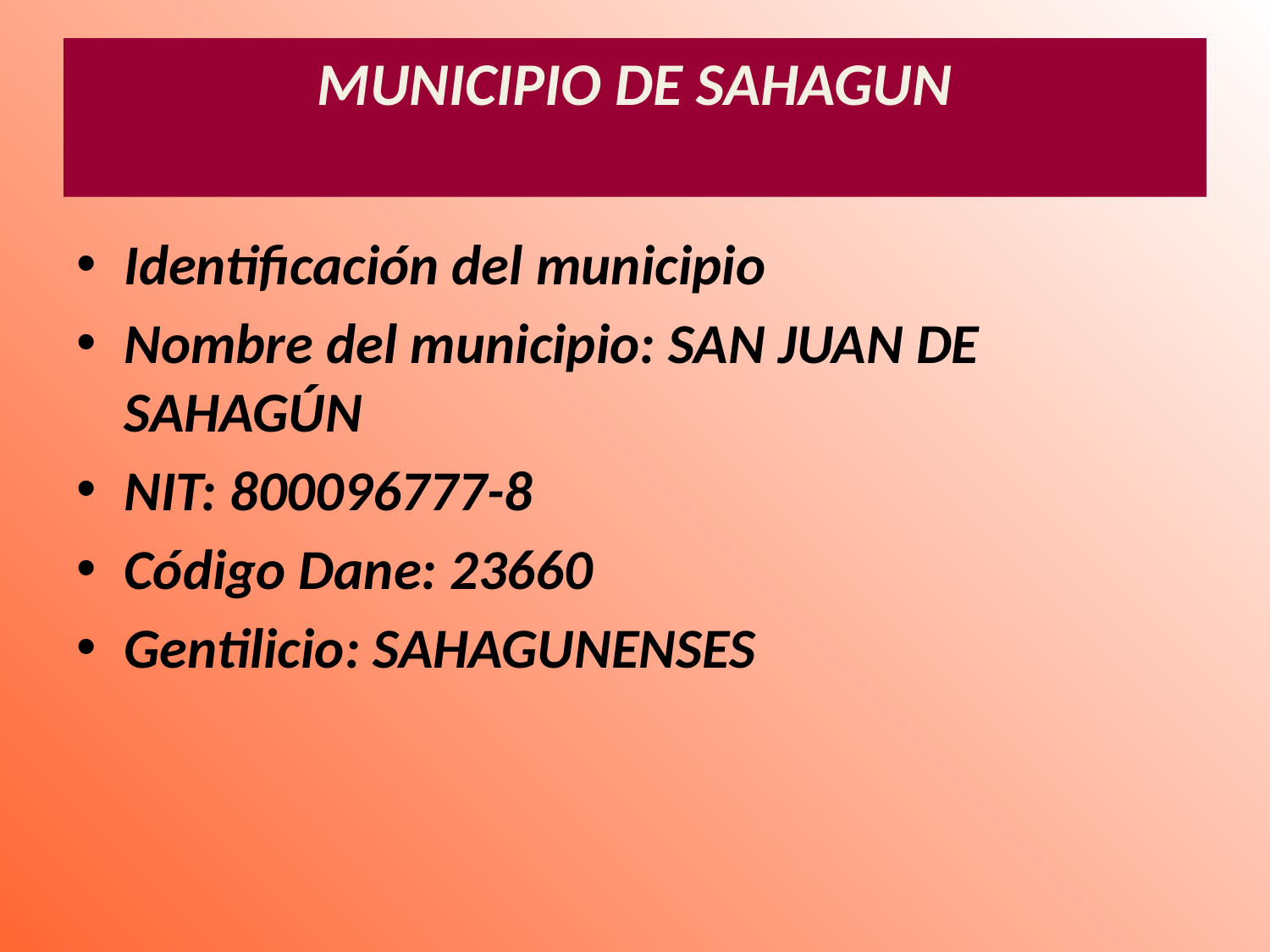

# MUNICIPIO DE SAHAGUN
Identificación del municipio
Nombre del municipio: SAN JUAN DE SAHAGÚN
NIT: 800096777-8
Código Dane: 23660
Gentilicio: SAHAGUNENSES